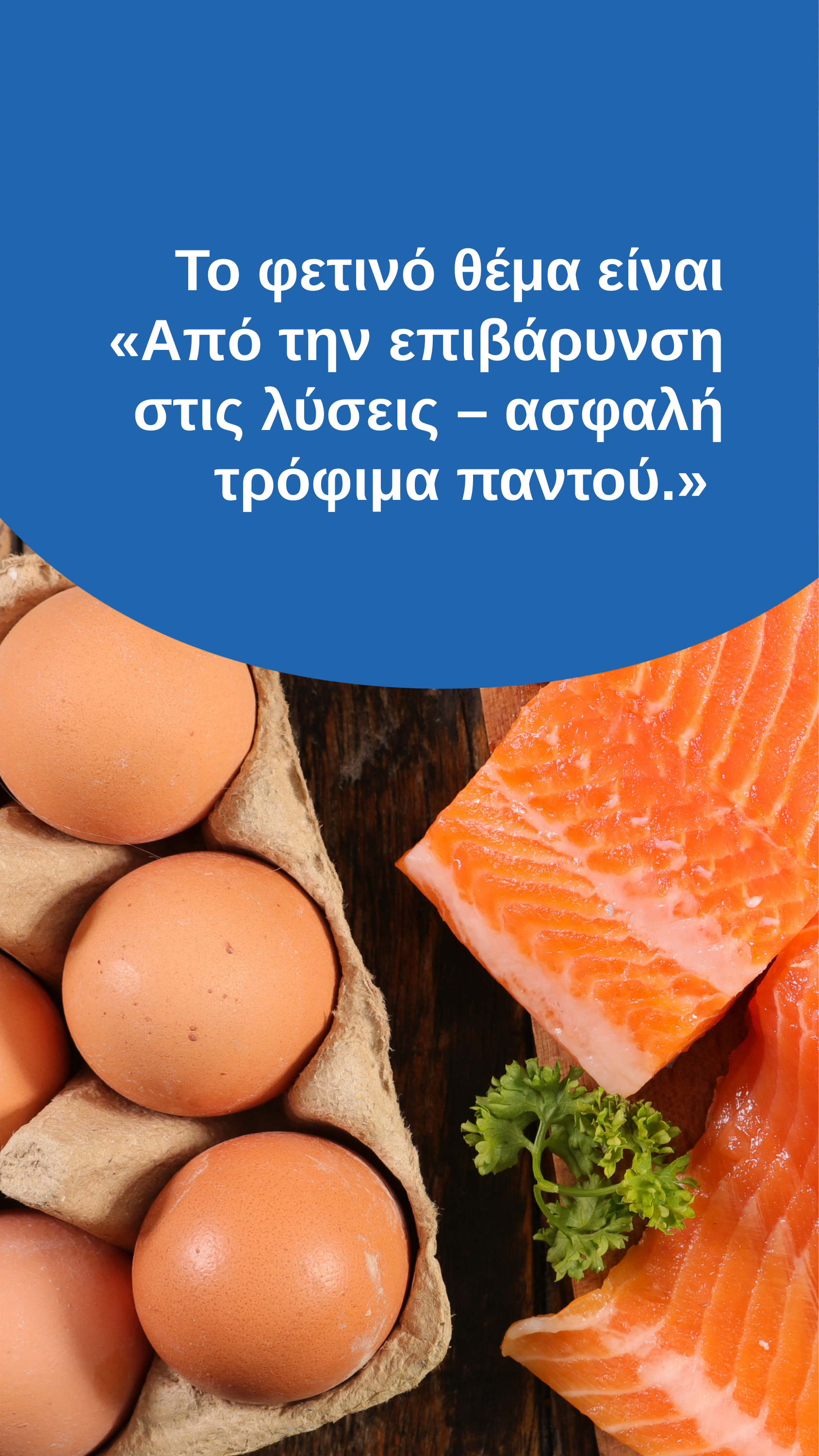

Το φετινό θέμα είναι «Από την επιβάρυνση στις λύσεις – ασφαλή τρόφιμα παντού.»